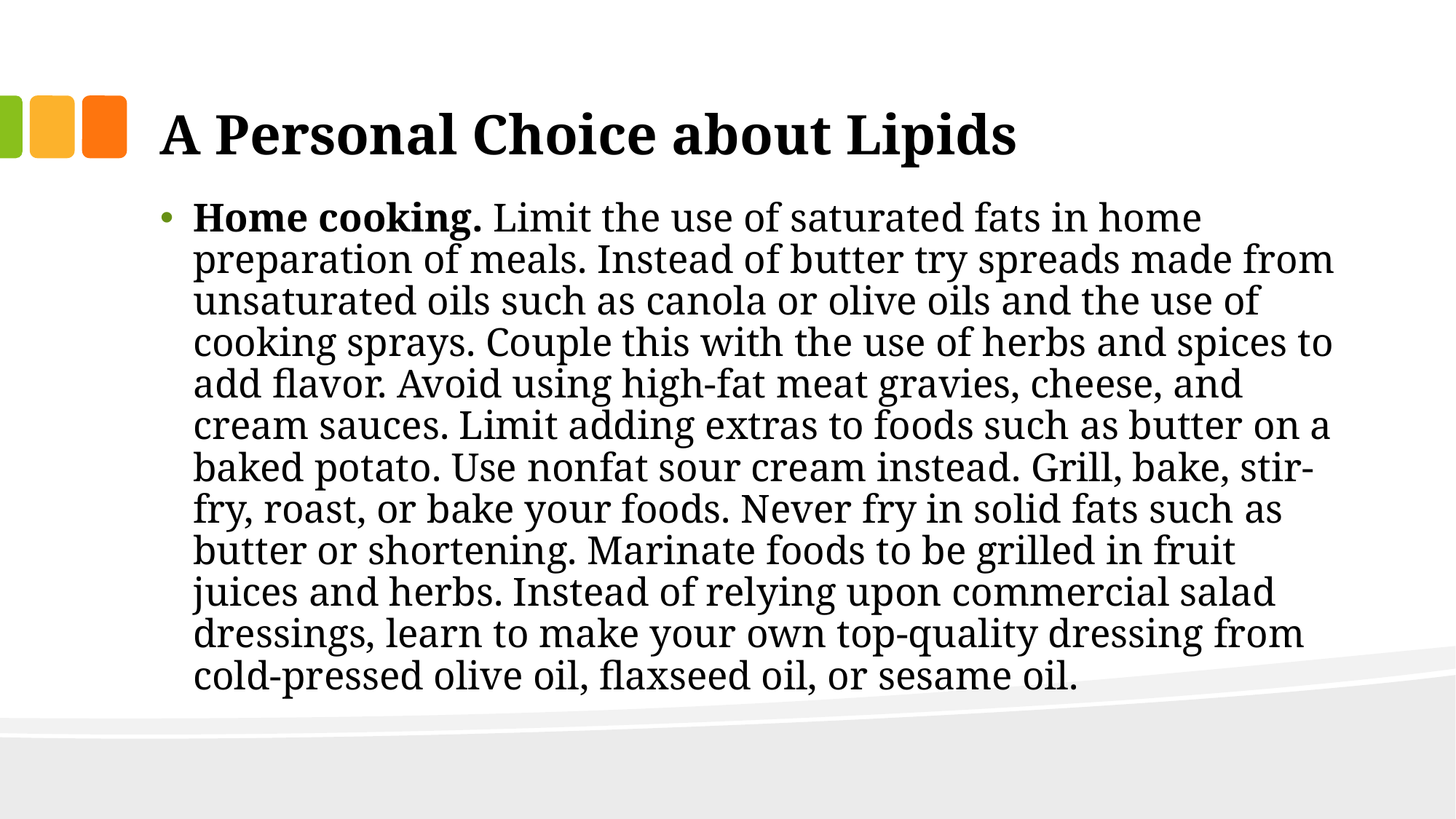

# A Personal Choice about Lipids
Home cooking. Limit the use of saturated fats in home preparation of meals. Instead of butter try spreads made from unsaturated oils such as canola or olive oils and the use of cooking sprays. Couple this with the use of herbs and spices to add flavor. Avoid using high-fat meat gravies, cheese, and cream sauces. Limit adding extras to foods such as butter on a baked potato. Use nonfat sour cream instead. Grill, bake, stir-fry, roast, or bake your foods. Never fry in solid fats such as butter or shortening. Marinate foods to be grilled in fruit juices and herbs. Instead of relying upon commercial salad dressings, learn to make your own top-quality dressing from cold-pressed olive oil, flaxseed oil, or sesame oil.